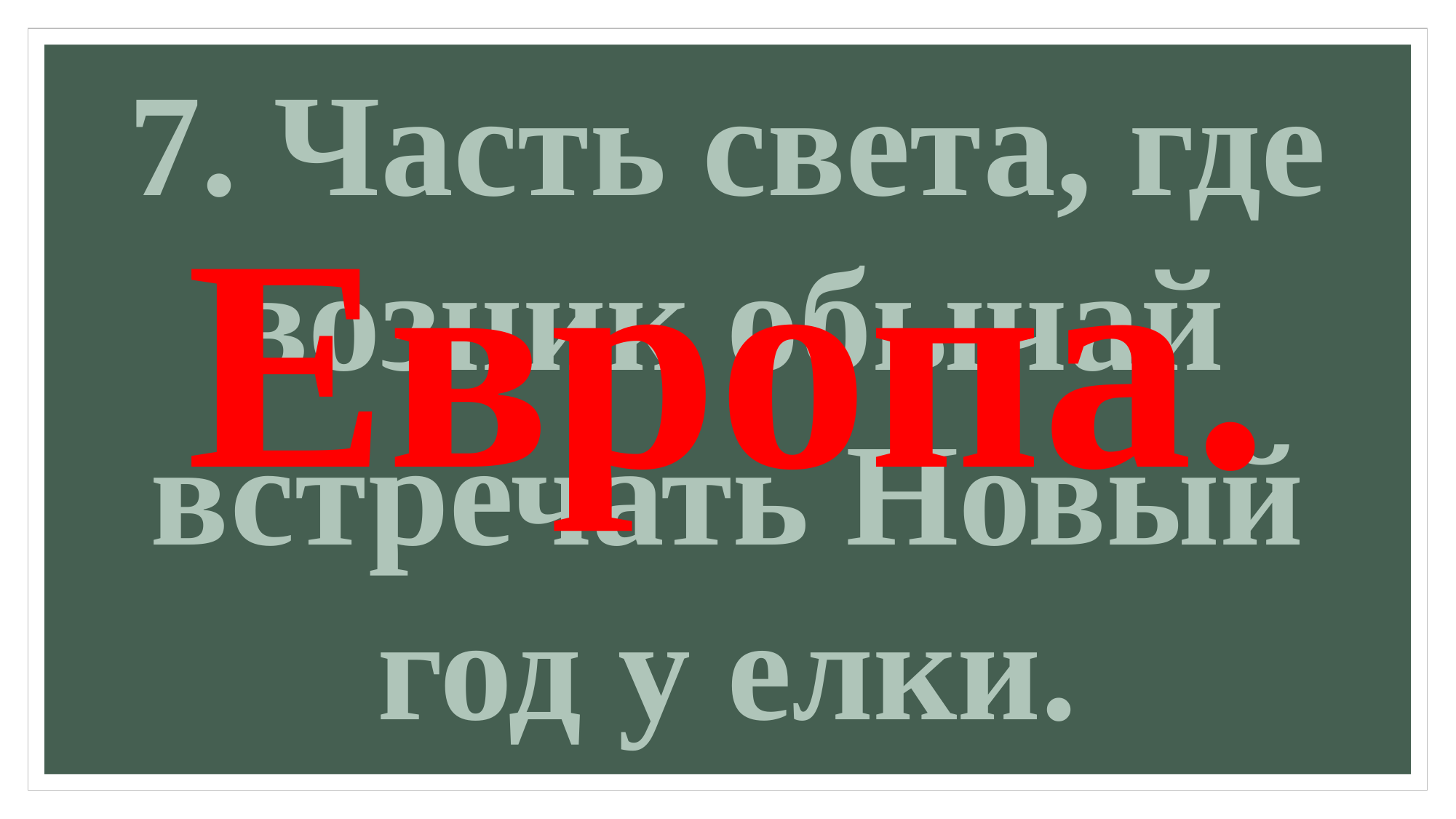

7. Часть света, где возник обычай встречать Новый год у елки.
Европа.